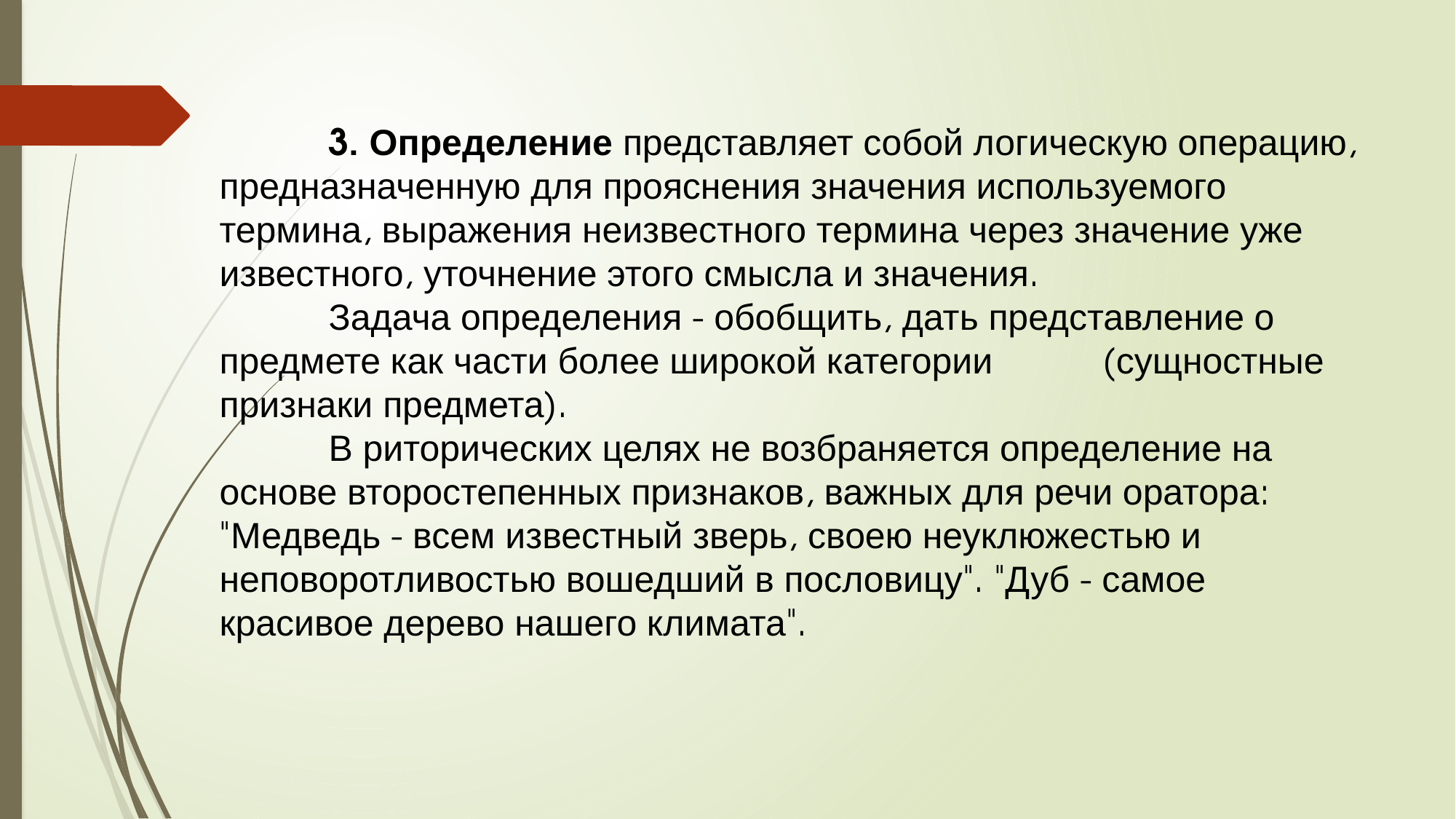

3. Определение представляет собой логическую операцию, предназначенную для прояснения значения используемого термина, выражения неизвестного термина через значение уже известного, уточнение этого смысла и значения.
	Задача определения - обобщить, дать представление о предмете как части более широкой категории	 (сущностные признаки предмета).
	В риторических целях не возбраняется определение на основе второстепенных признаков, важных для речи оратора:  "Медведь - всем известный зверь, своею неуклюжестью и неповоротливостью вошедший в пословицу". "Дуб - самое красивое дерево нашего климата".